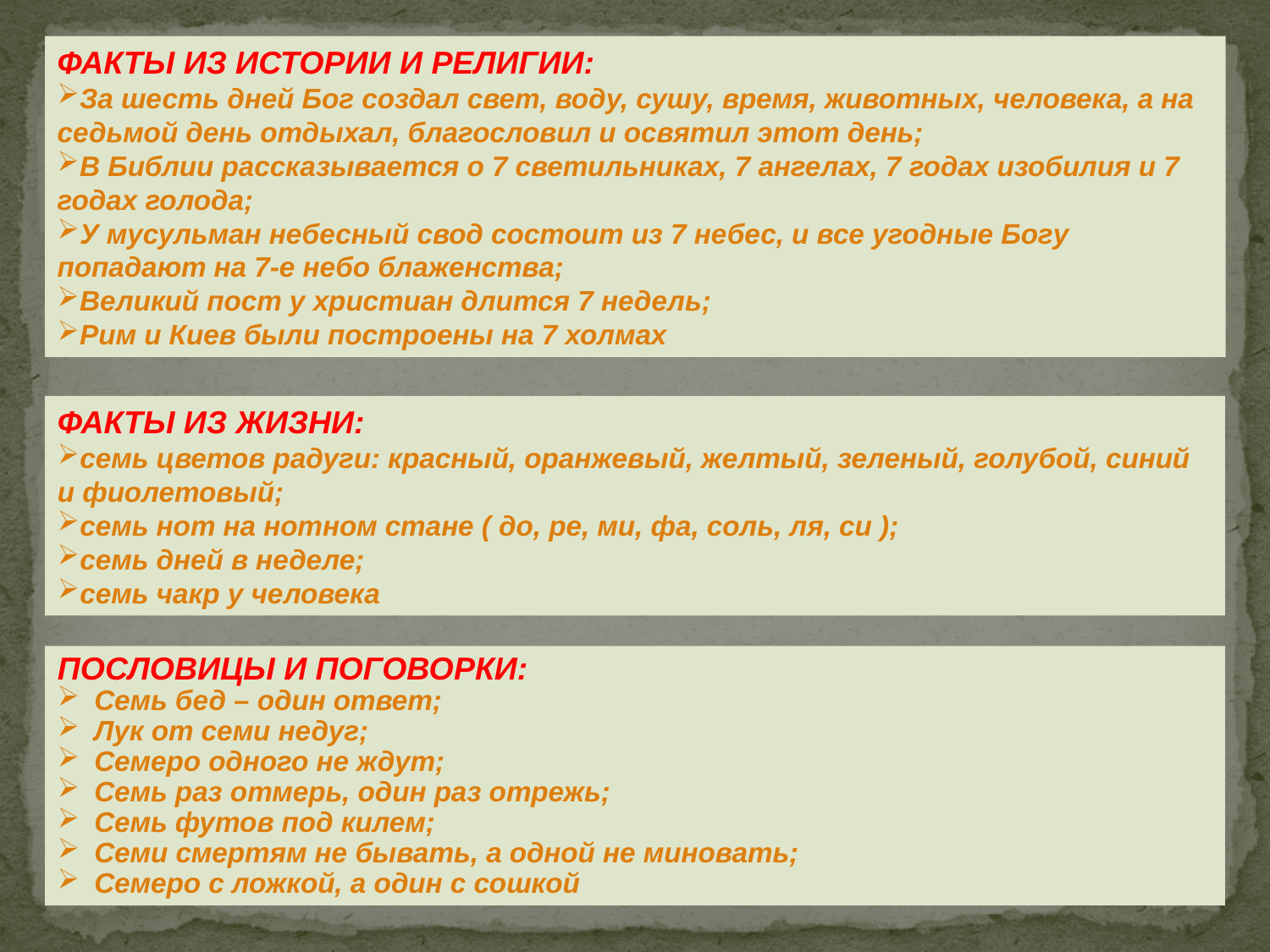

Факты из истории и религии:
За шесть дней Бог создал свет, воду, сушу, время, животных, человека, а на седьмой день отдыхал, благословил и освятил этот день;
В Библии рассказывается о 7 светильниках, 7 ангелах, 7 годах изобилия и 7 годах голода;
У мусульман небесный свод состоит из 7 небес, и все угодные Богу попадают на 7-е небо блаженства;
Великий пост у христиан длится 7 недель;
Рим и Киев были построены на 7 холмах
Факты из жизни:
семь цветов радуги: красный, оранжевый, желтый, зеленый, голубой, синий и фиолетовый;
семь нот на нотном стане ( до, ре, ми, фа, соль, ля, си );
семь дней в неделе;
семь чакр у человека
Пословицы и поговорки:
Семь бед – один ответ;
Лук от семи недуг;
Семеро одного не ждут;
Семь раз отмерь, один раз отрежь;
Семь футов под килем;
Семи смертям не бывать, а одной не миновать;
Семеро с ложкой, а один с сошкой